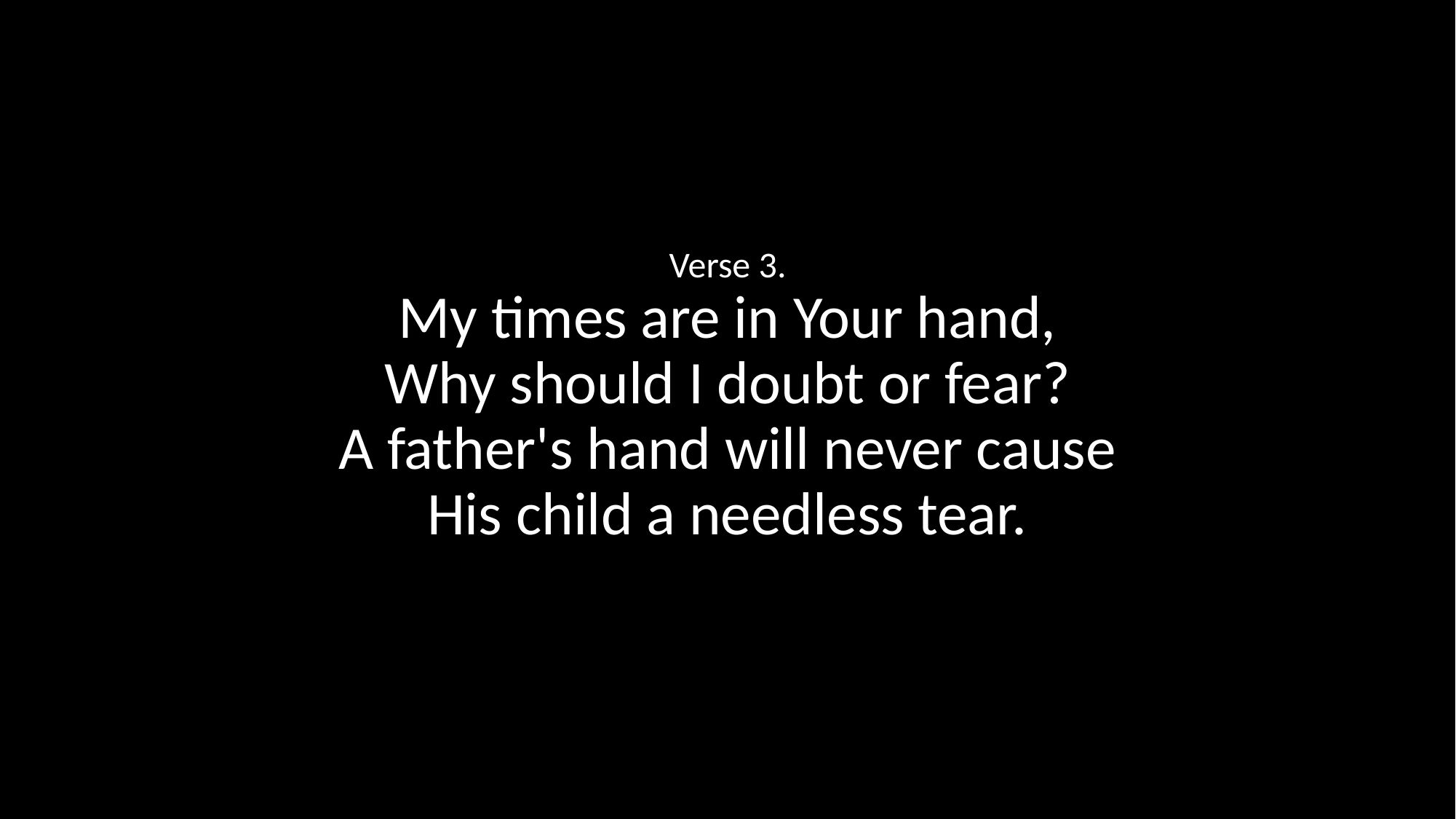

Verse 3.
My times are in Your hand,
Why should I doubt or fear?
A father's hand will never cause
His child a needless tear.